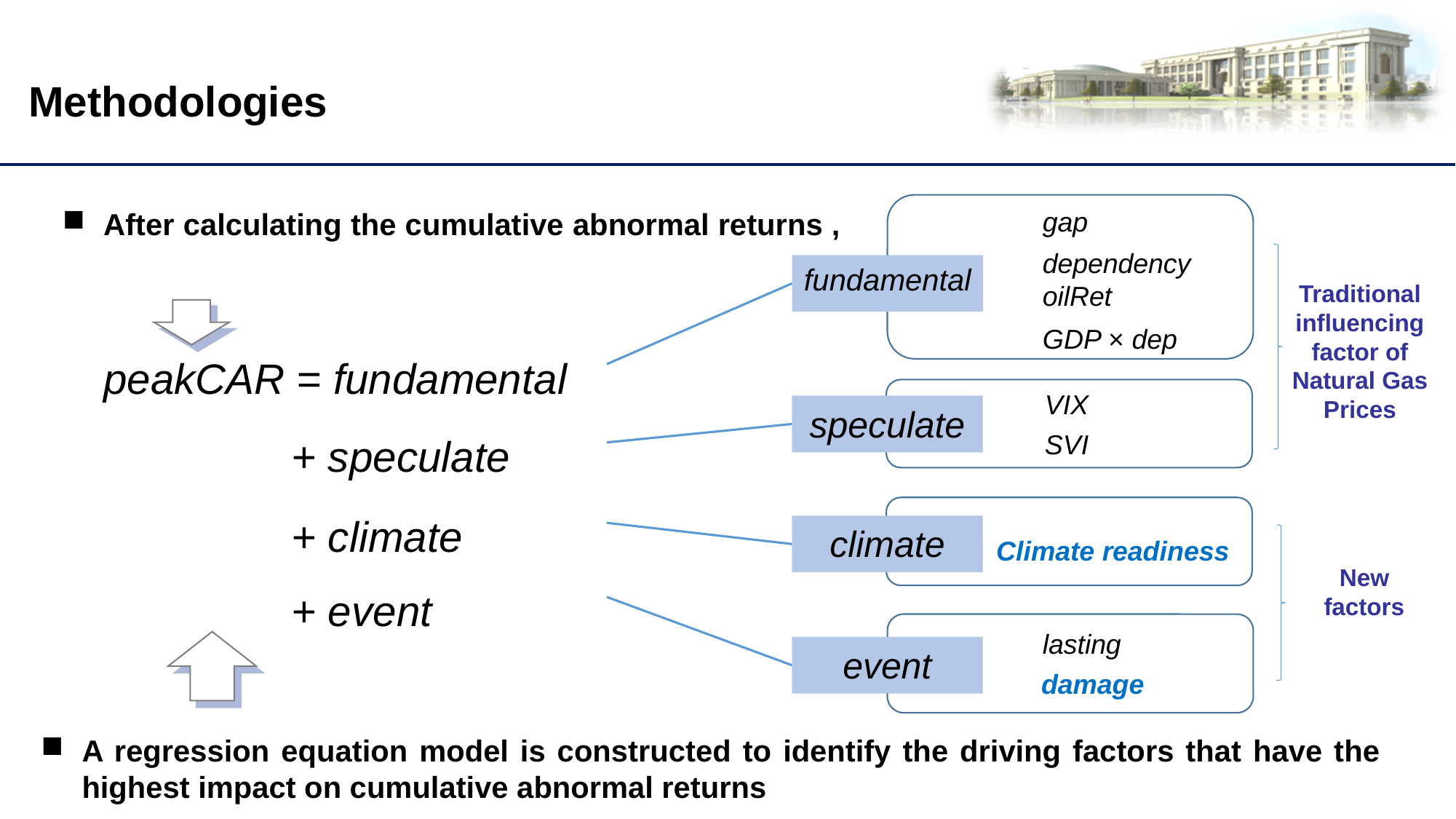

# Methodologies
gap

After calculating the cumulative abnormal returns ,
dependency

fundamental
oilRet
Traditional influencing factor of Natural Gas Prices

GDP × dep
peakCAR = fundamental
VIX

speculate
+ speculate
SVI
+ climate

Climate readiness
climate

+ event
New factors
lasting

event
damage
A regression equation model is constructed to identify the driving factors that have the highest impact on cumulative abnormal returns
12